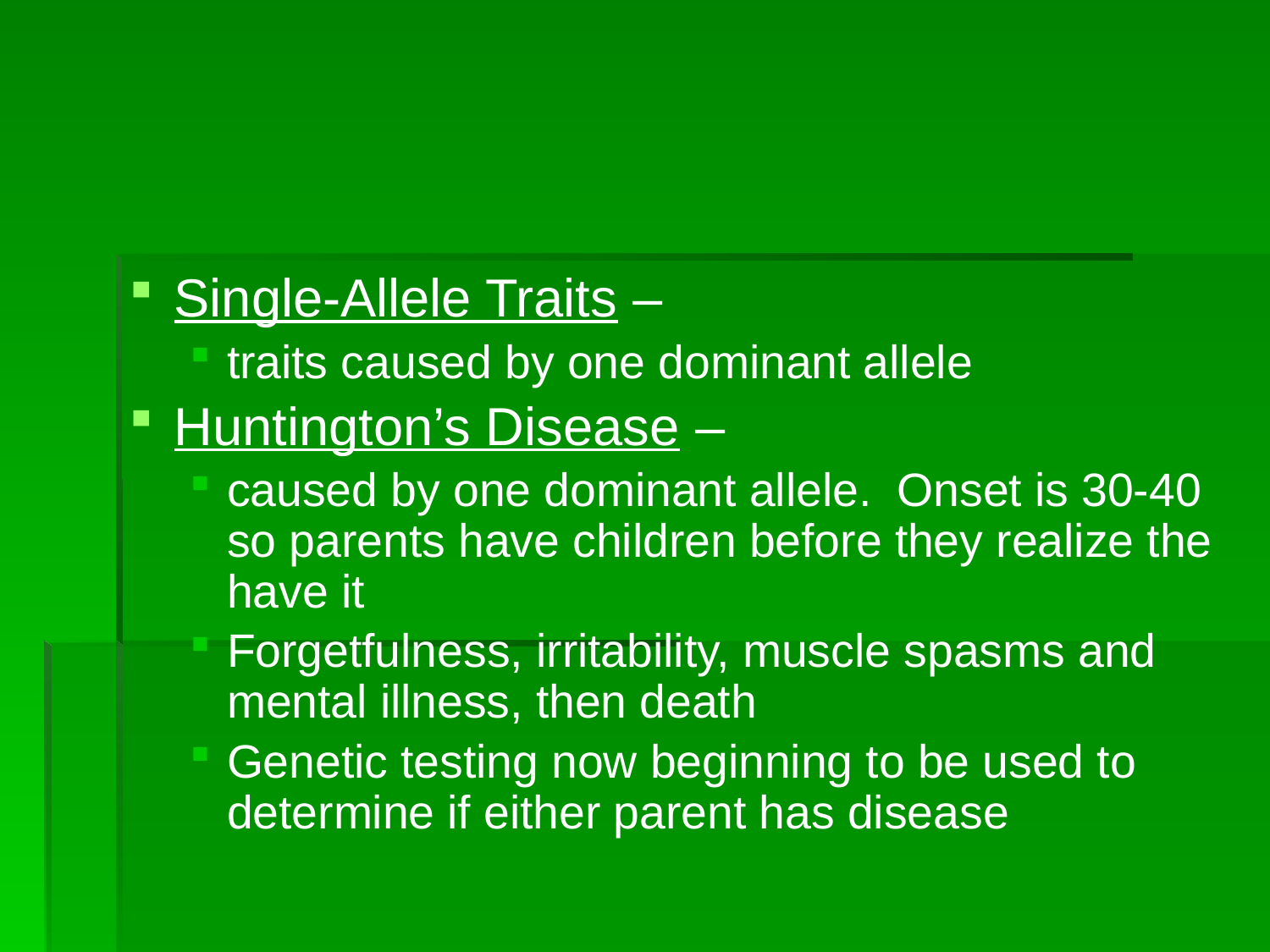

Single-Allele Traits –
traits caused by one dominant allele
Huntington’s Disease –
caused by one dominant allele.  Onset is 30-40 so parents have children before they realize the have it
Forgetfulness, irritability, muscle spasms and mental illness, then death
Genetic testing now beginning to be used to determine if either parent has disease